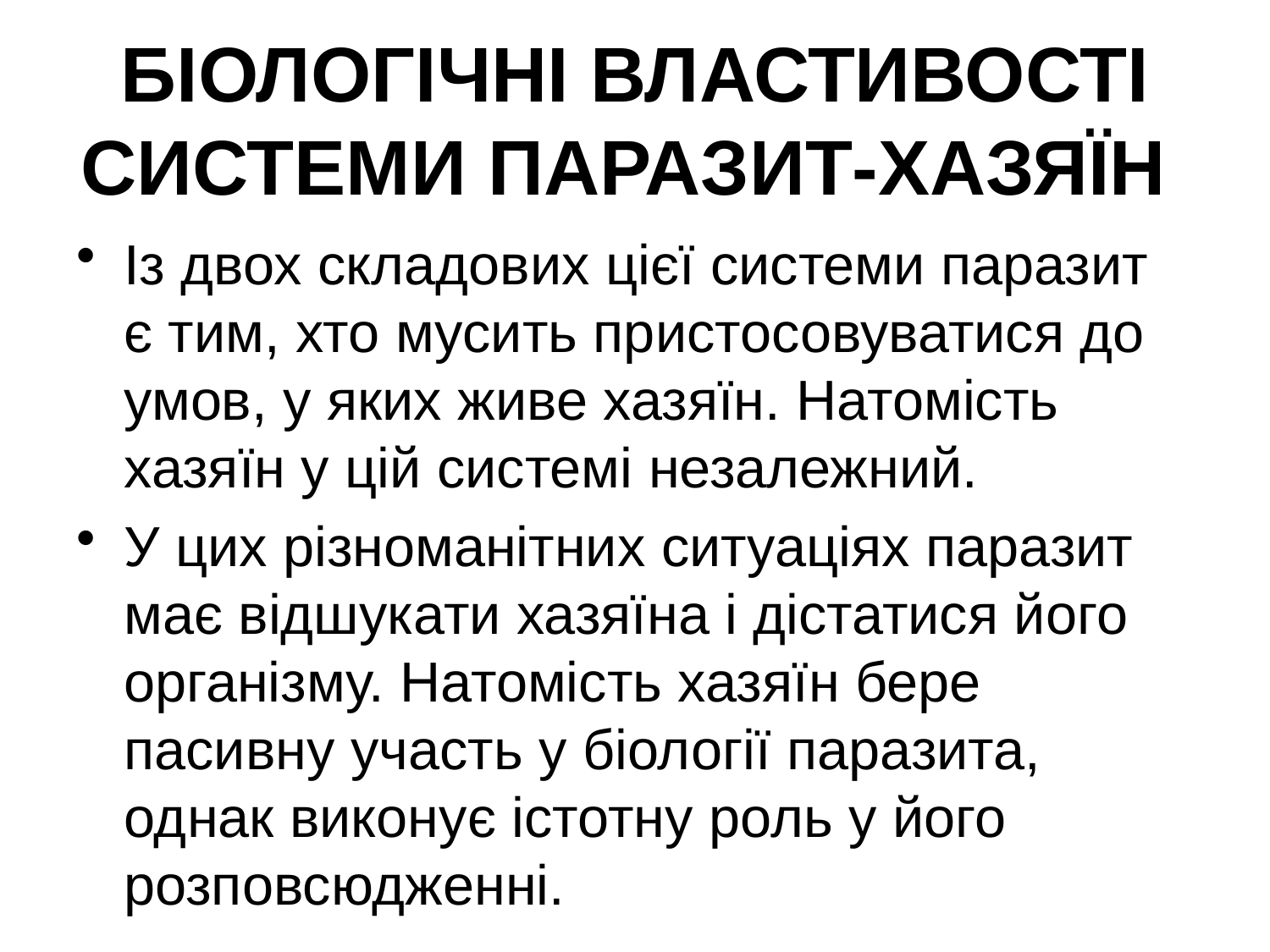

# БІОЛОГІЧНІ ВЛАСТИВОСТІ СИСТЕМИ ПАРАЗИТ-ХАЗЯЇН
Із двох складових цієї системи паразит є тим, хто мусить пристосовуватися до умов, у яких живе хазяїн. Натомість хазяїн у цій системі незалежний.
У цих різноманітних ситуаціях паразит має відшукати хазяїна і дістатися його організму. Натомість хазяїн бере пасивну участь у біології паразита, однак виконує істотну роль у його розповсюдженні.